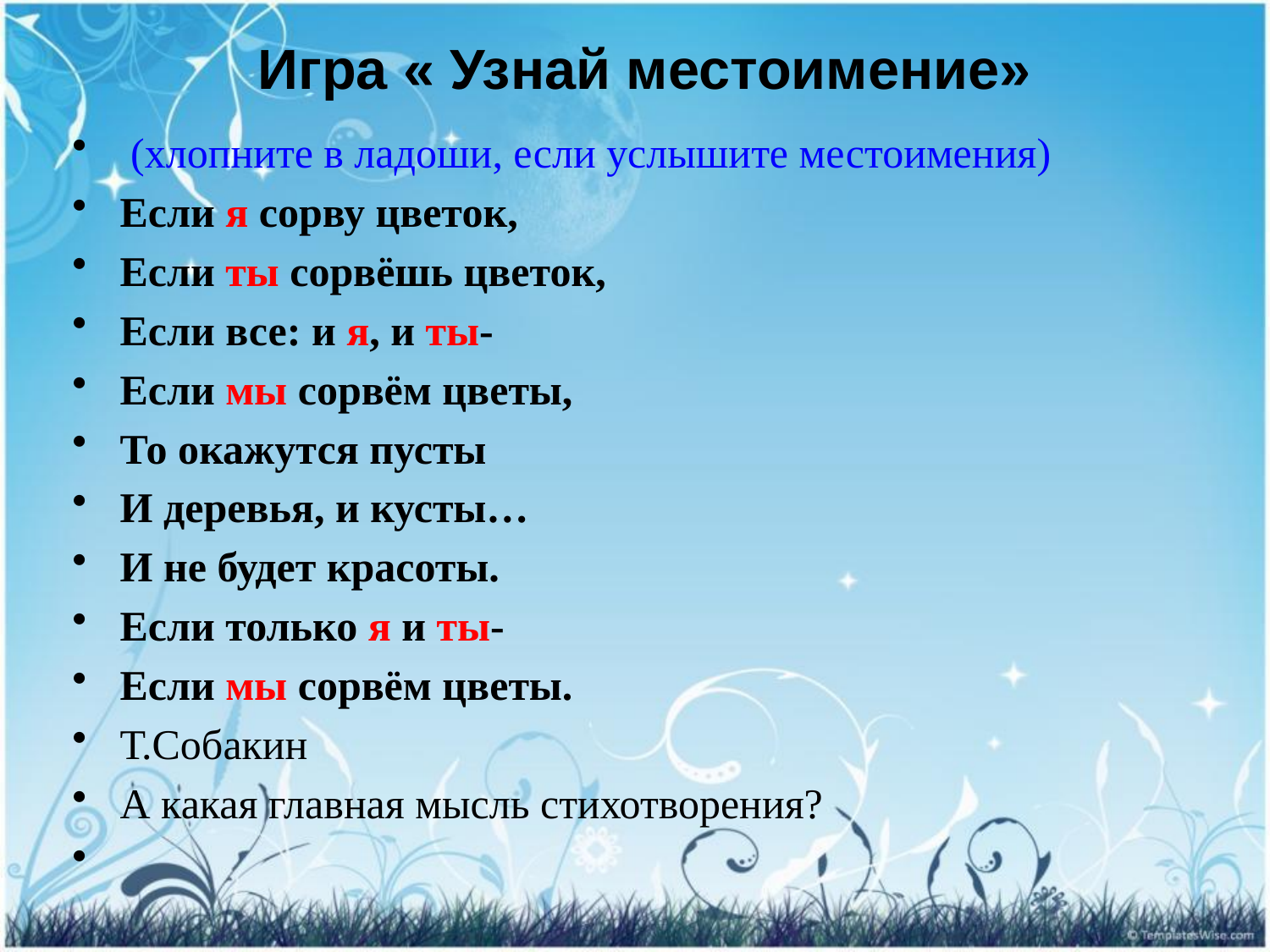

# Игра « Узнай местоимение»
 (хлопните в ладоши, если услышите местоимения)
Если я сорву цветок,
Если ты сорвёшь цветок,
Если все: и я, и ты-
Если мы сорвём цветы,
То окажутся пусты
И деревья, и кусты…
И не будет красоты.
Если только я и ты-
Если мы сорвём цветы.
Т.Собакин
А какая главная мысль стихотворения?